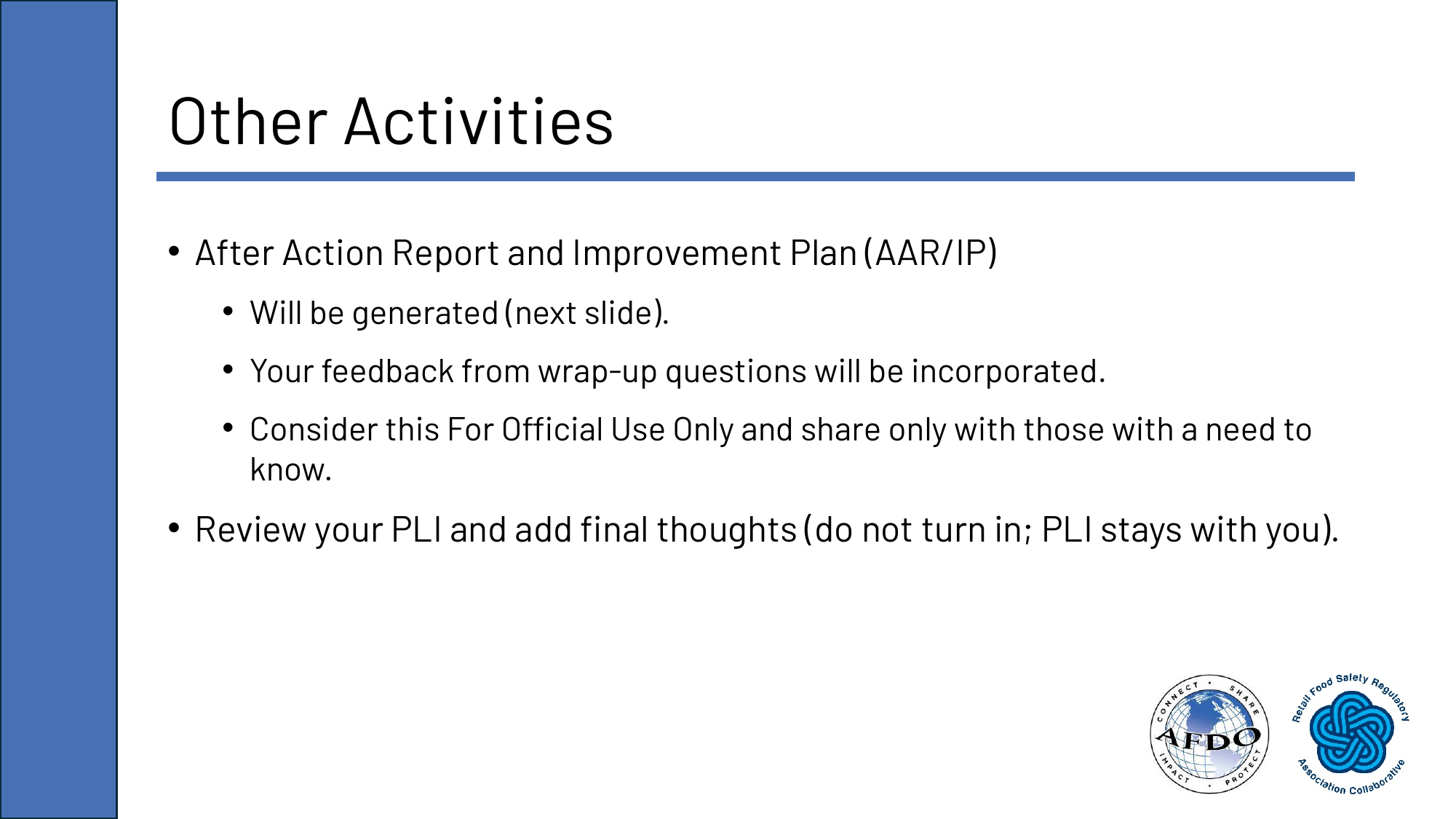

# Other Activities
After Action Report and Improvement Plan (AAR/IP)
Will be generated (next slide).
Your feedback from wrap-up questions will be incorporated.
Consider this For Official Use Only and share only with those with a need to know.
Review your PLI and add final thoughts (do not turn in; PLI stays with you).